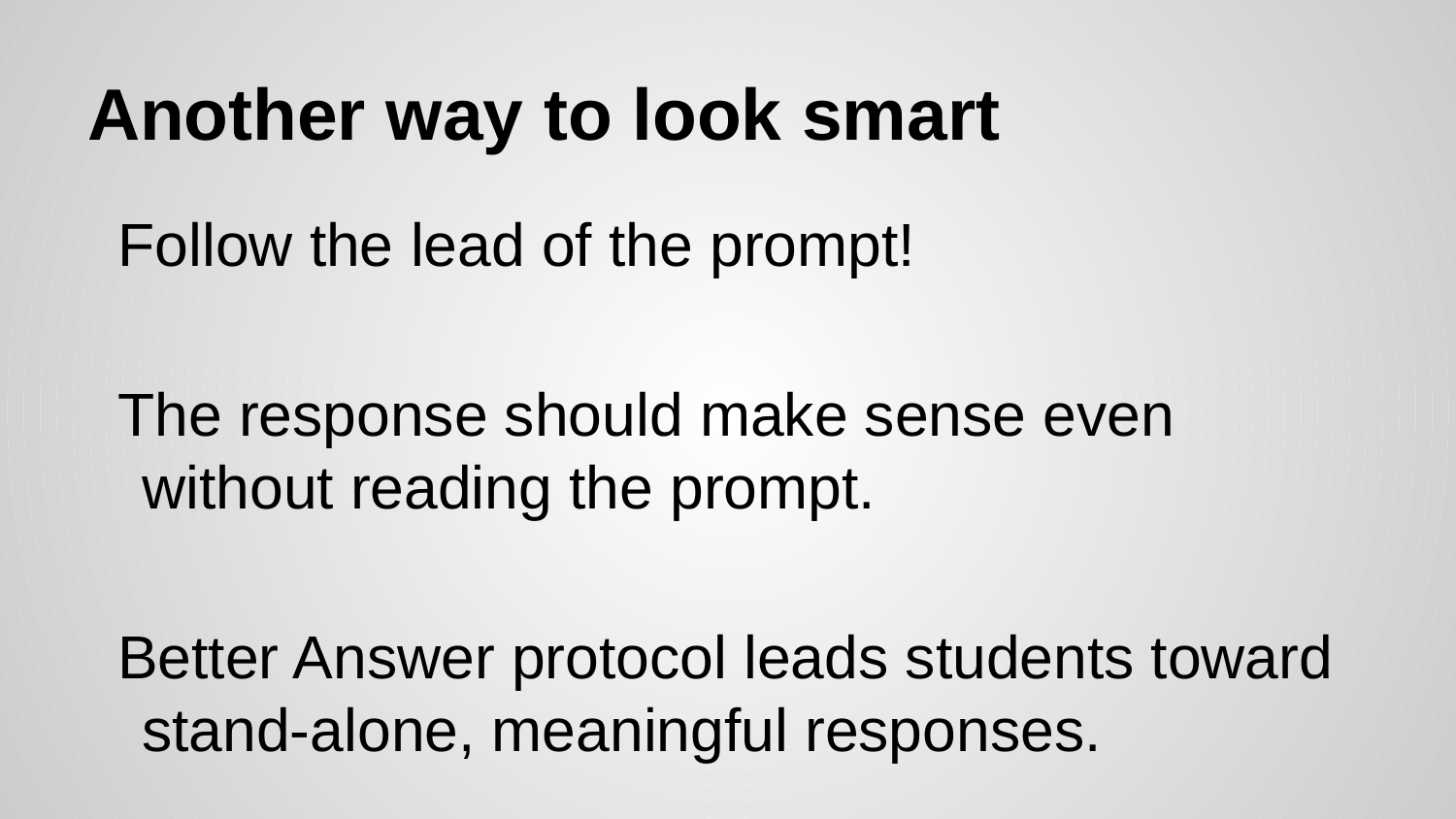

# Another way to look smart
Follow the lead of the prompt!

The response should make sense even without reading the prompt.

Better Answer protocol leads students toward stand-alone, meaningful responses.